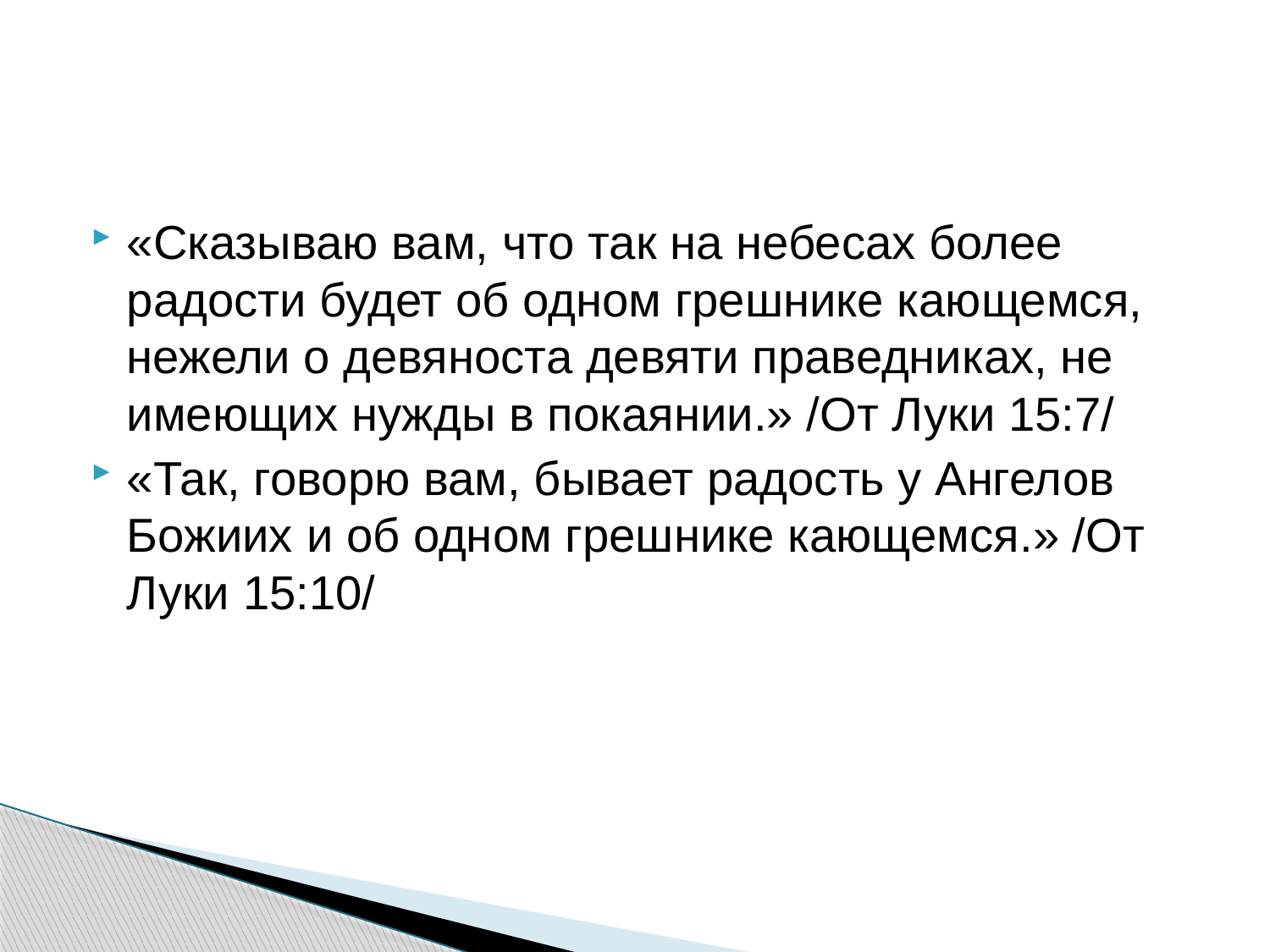

#
«Сказываю вам, что так на небесах более радости будет об одном грешнике кающемся, нежели о девяноста девяти праведниках, не имеющих нужды в покаянии.» /От Луки 15:7/
«Так, говорю вам, бывает радость у Ангелов Божиих и об одном грешнике кающемся.» /От Луки 15:10/